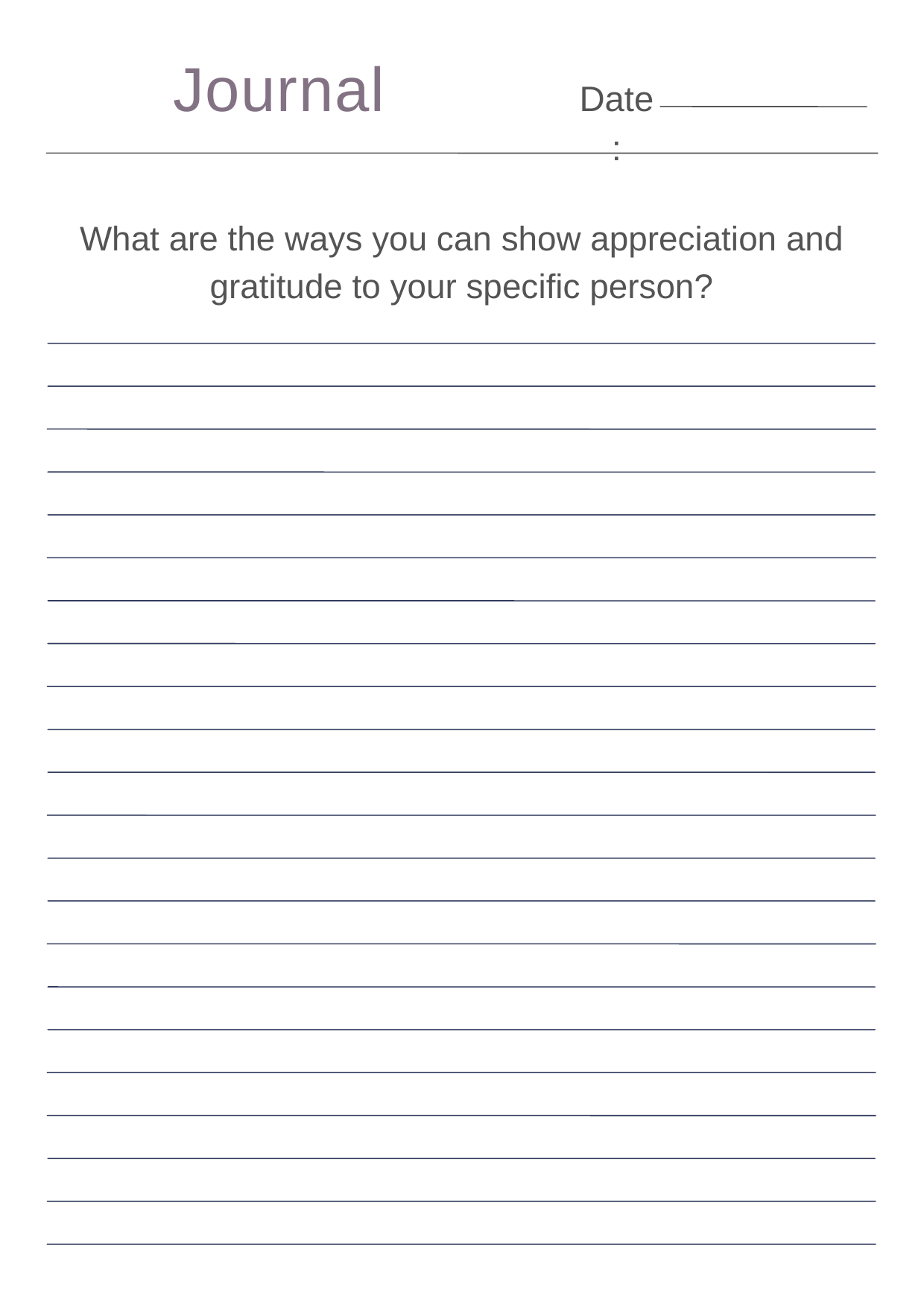

Journal
Date:

What are the ways you can show appreciation and gratitude to your specific person?